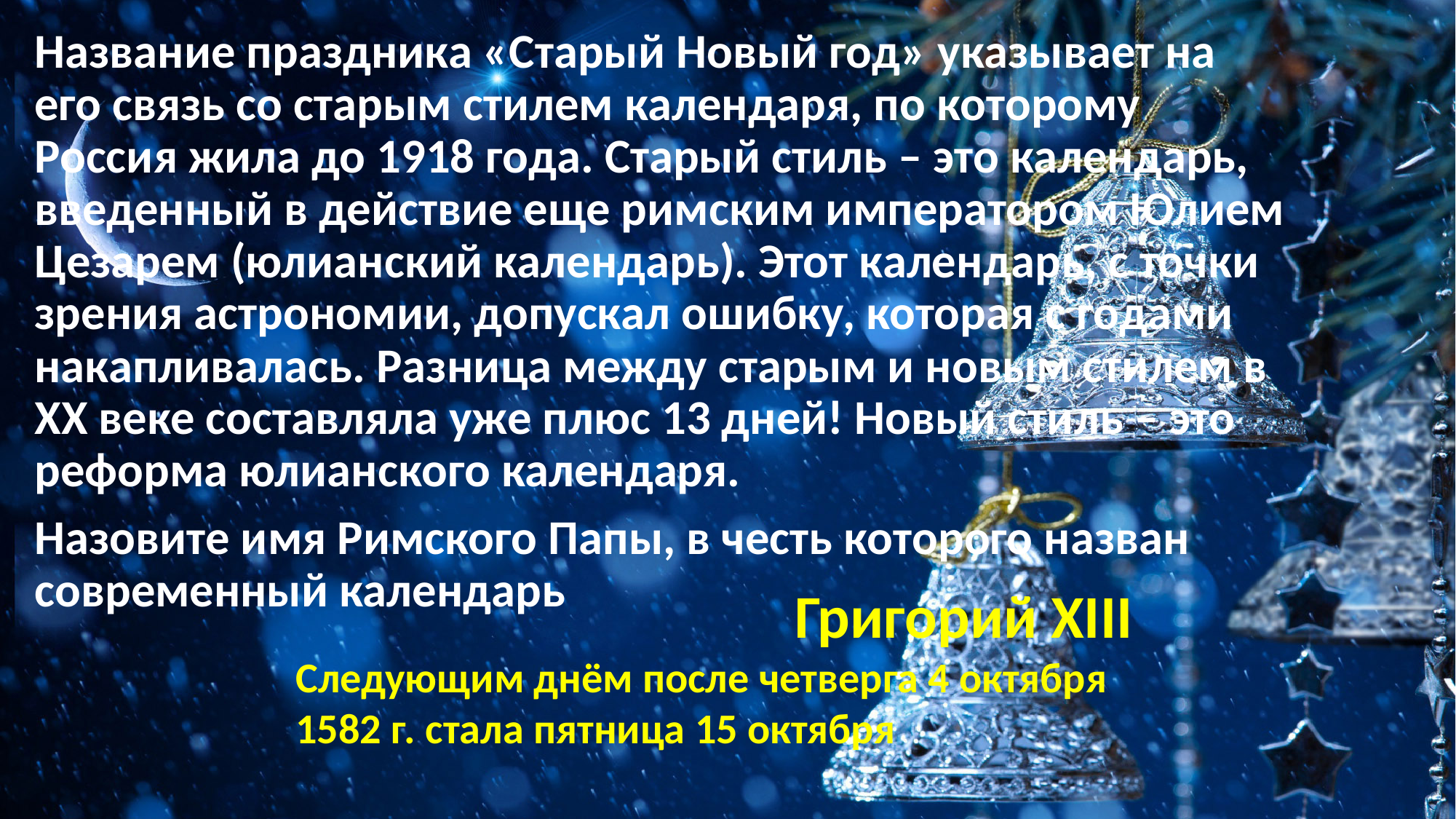

Название праздника «Старый Новый год» указывает на его связь со старым стилем календаря, по которому Россия жила до 1918 года. Старый стиль – это календарь, введенный в действие еще римским императором Юлием Цезарем (юлианский календарь). Этот календарь, с точки зрения астрономии, допускал ошибку, которая с годами накапливалась. Разница между старым и новым стилем в XX веке составляла уже плюс 13 дней! Новый стиль – это реформа юлианского календаря.
Назовите имя Римского Папы, в честь которого назван современный календарь
Григорий XIII
Следующим днём после четверга 4 октября 1582 г. стала пятница 15 октября